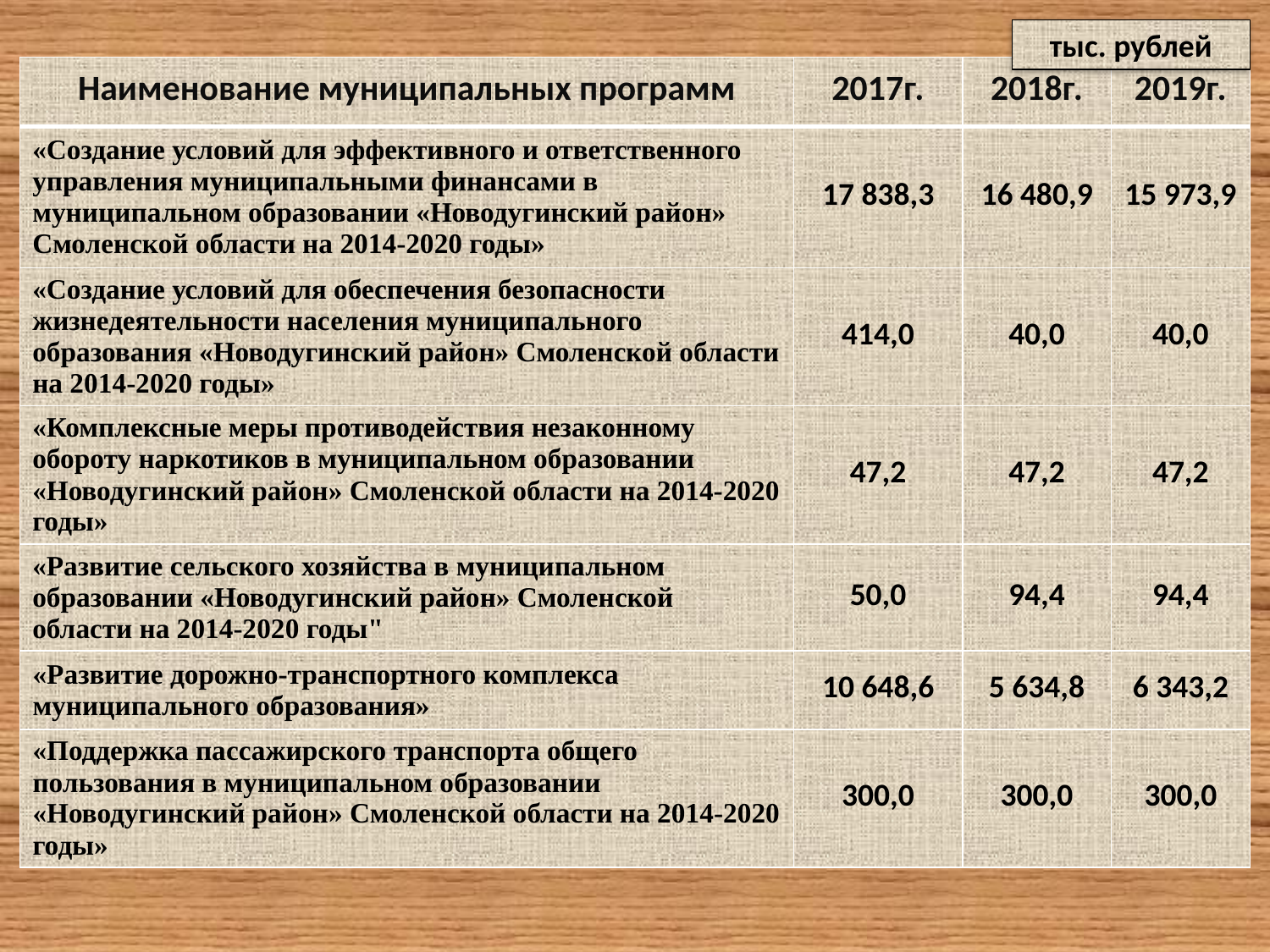

тыс. рублей
| Наименование муниципальных программ | 2017г. | 2018г. | 2019г. |
| --- | --- | --- | --- |
| «Создание условий для эффективного и ответственного управления муниципальными финансами в муниципальном образовании «Новодугинский район» Смоленской области на 2014-2020 годы» | 17 838,3 | 16 480,9 | 15 973,9 |
| «Создание условий для обеспечения безопасности жизнедеятельности населения муниципального образования «Новодугинский район» Смоленской области на 2014-2020 годы» | 414,0 | 40,0 | 40,0 |
| «Комплексные меры противодействия незаконному обороту наркотиков в муниципальном образовании «Новодугинский район» Смоленской области на 2014-2020 годы» | 47,2 | 47,2 | 47,2 |
| «Развитие сельского хозяйства в муниципальном образовании «Новодугинский район» Смоленской области на 2014-2020 годы" | 50,0 | 94,4 | 94,4 |
| «Развитие дорожно-транспортного комплекса муниципального образования» | 10 648,6 | 5 634,8 | 6 343,2 |
| «Поддержка пассажирского транспорта общего пользования в муниципальном образовании «Новодугинский район» Смоленской области на 2014-2020 годы» | 300,0 | 300,0 | 300,0 |